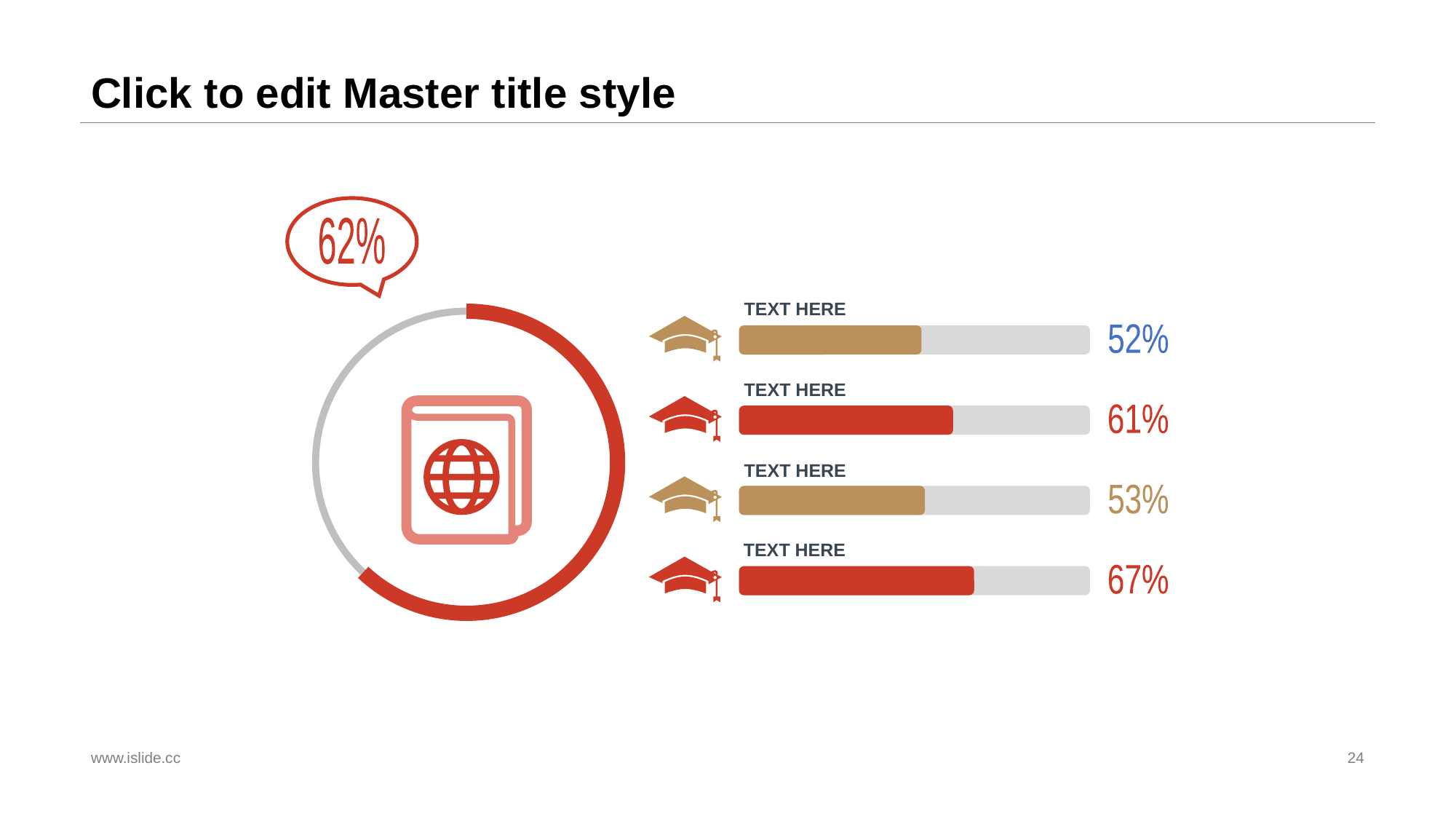

# Click to edit Master title style

62%
TEXT HERE

52%

TEXT HERE

61%

TEXT HERE

53%

TEXT HERE

67%

www.islide.cc
24